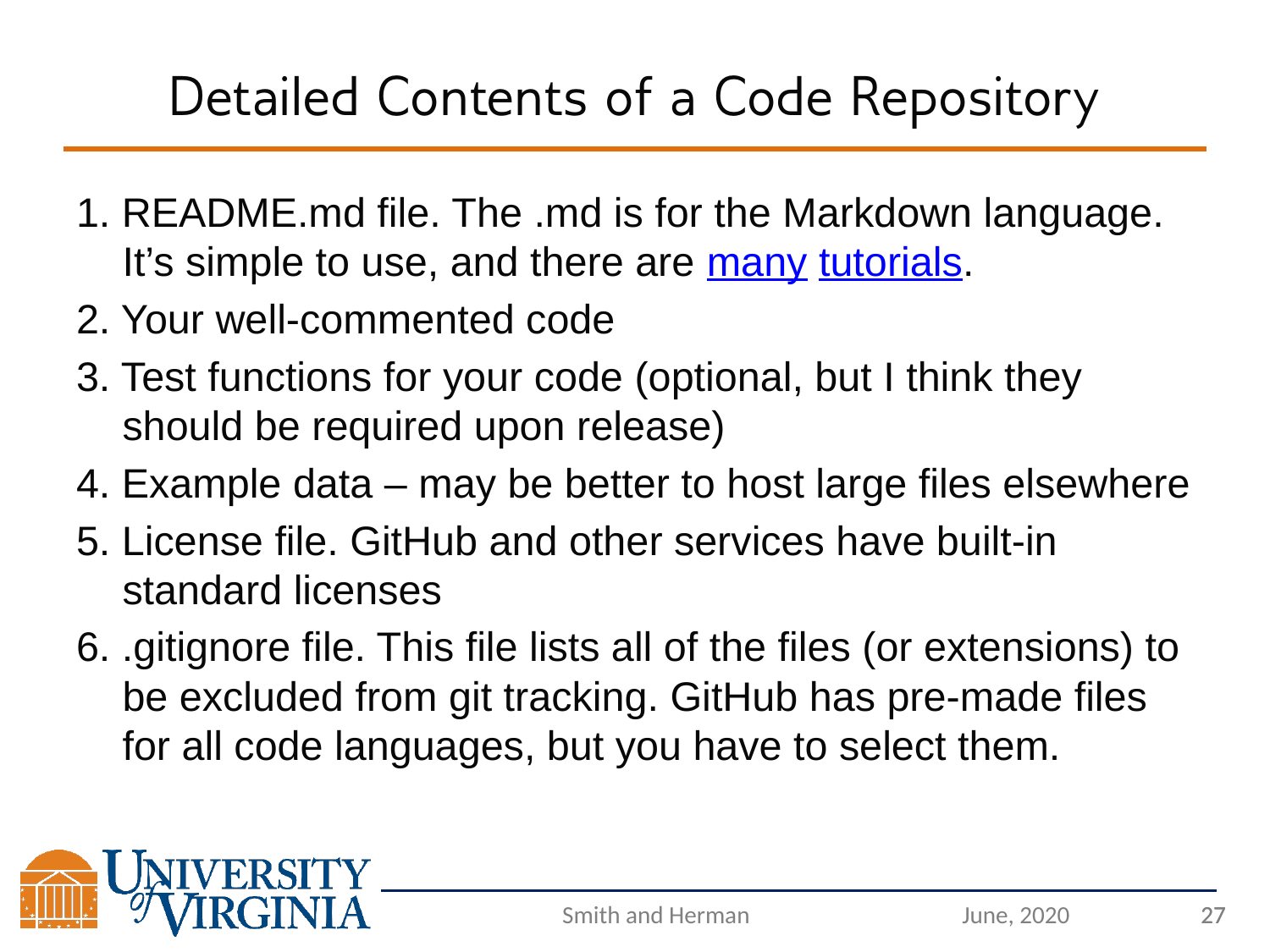

# Detailed Contents of a Code Repository
1. README.md file. The .md is for the Markdown language. It’s simple to use, and there are many tutorials.
2. Your well-commented code
3. Test functions for your code (optional, but I think they should be required upon release)
4. Example data – may be better to host large files elsewhere
5. License file. GitHub and other services have built-in standard licenses
6. .gitignore file. This file lists all of the files (or extensions) to be excluded from git tracking. GitHub has pre-made files for all code languages, but you have to select them.